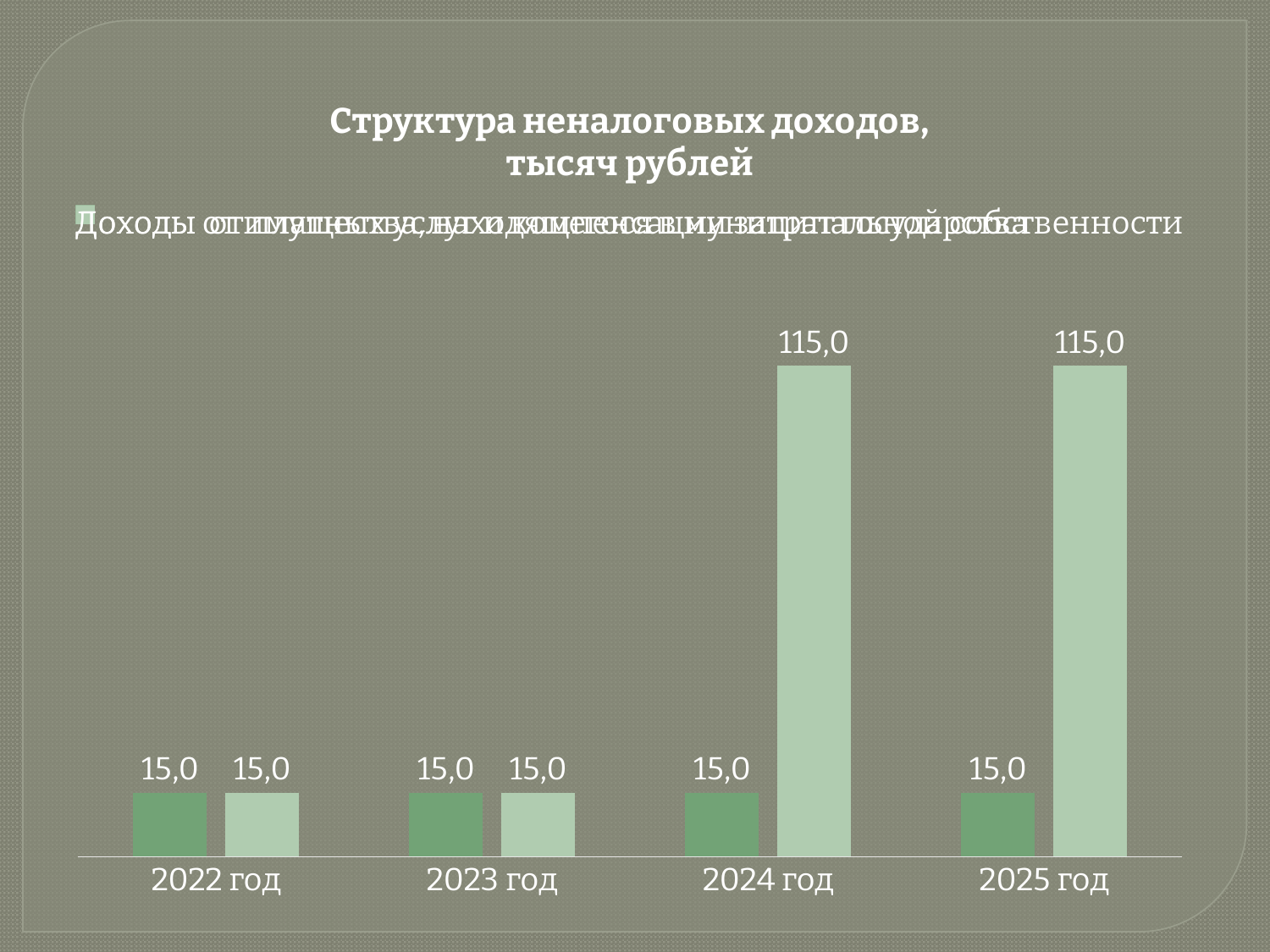

### Chart: Структура неналоговых доходов,
тысяч рублей

| Category | Доходы от имущества, находящегося в муниципальной собственности | Доходы  от платных услуг и компенсации затрат государства |
|---|---|---|
| 2022 год | 15.0 | 15.0 |
| 2023 год | 15.0 | 15.0 |
| 2024 год | 15.0 | 115.0 |
| 2025 год | 15.0 | 115.0 |